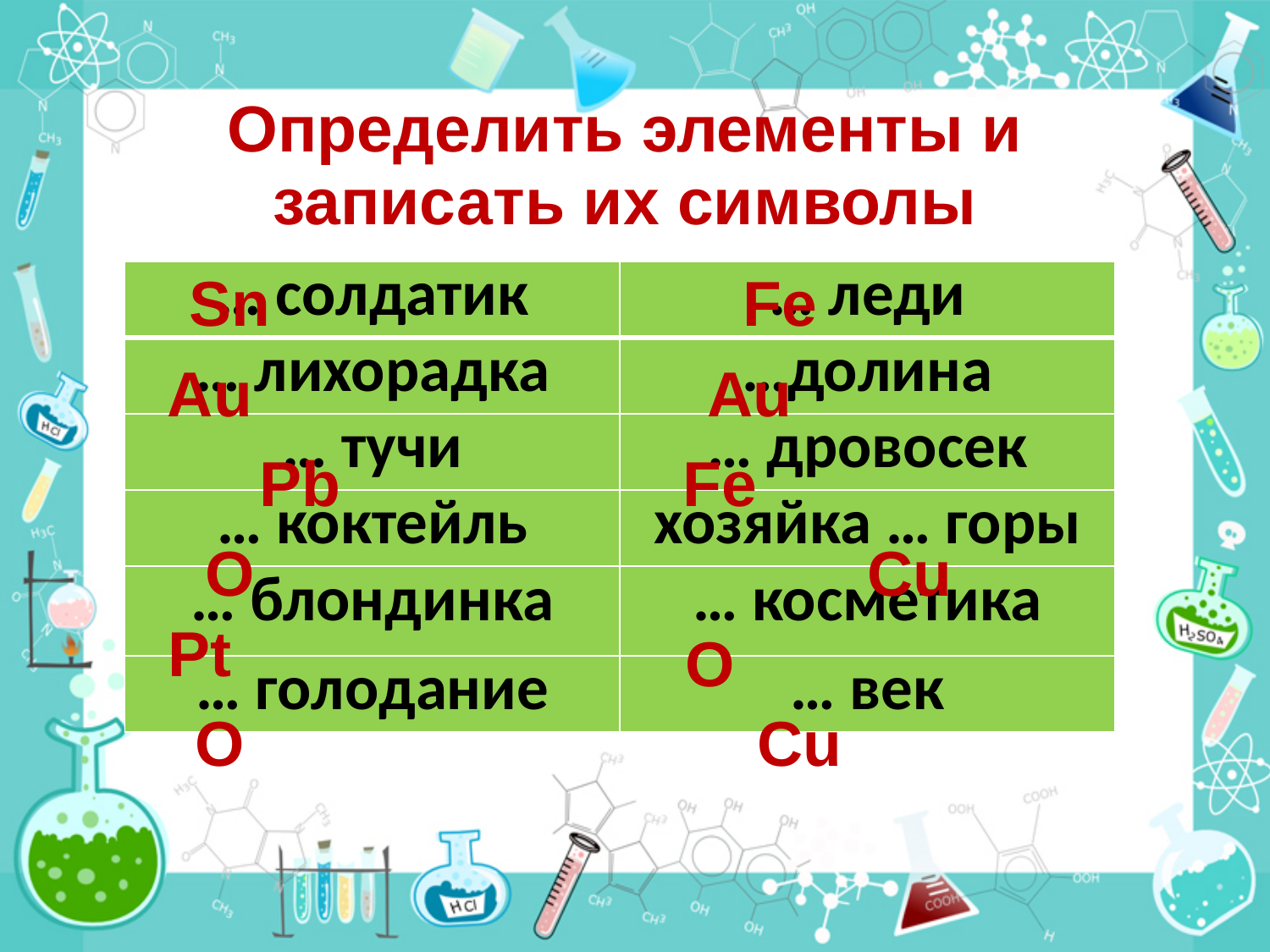

# Определить элементы и записать их символы
| … солдатик | … леди |
| --- | --- |
| … лихорадка | …долина |
| … тучи | … дровосек |
| … коктейль | хозяйка … горы |
| … блондинка | … косметика |
| … голодание | … век |
Sn
Fe
Au
Au
Pb
Fe
O
Cu
Pt
O
O
Cu